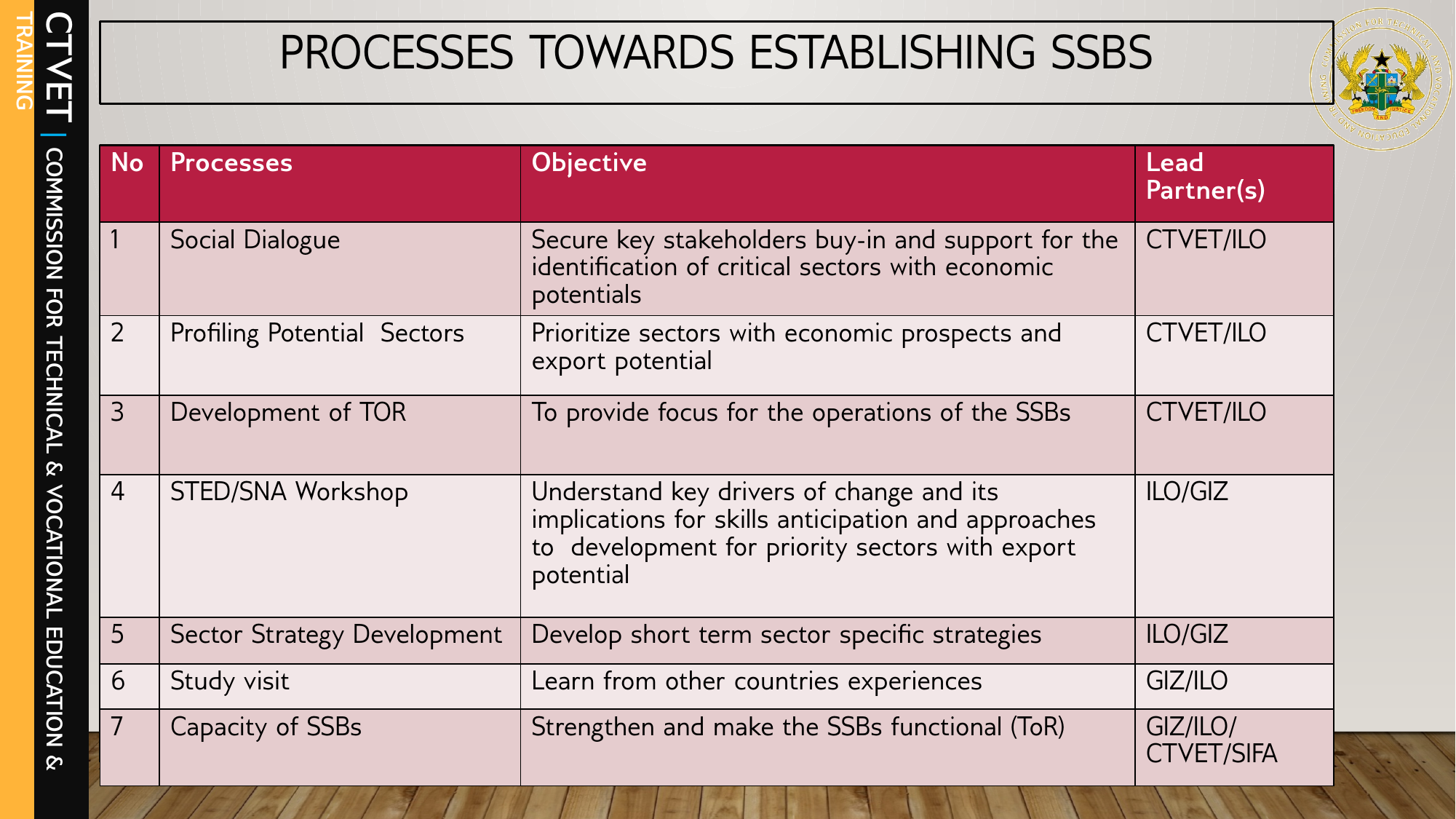

# PROCESSES TOWARDS ESTABLISHING SSBs

| No | Processes | Objective | Lead Partner(s) |
| --- | --- | --- | --- |
| 1 | Social Dialogue | Secure key stakeholders buy-in and support for the identification of critical sectors with economic potentials | CTVET/ILO |
| 2 | Profiling Potential Sectors | Prioritize sectors with economic prospects and export potential | CTVET/ILO |
| 3 | Development of TOR | To provide focus for the operations of the SSBs | CTVET/ILO |
| 4 | STED/SNA Workshop | Understand key drivers of change and its implications for skills anticipation and approaches to development for priority sectors with export potential | ILO/GIZ |
| 5 | Sector Strategy Development | Develop short term sector specific strategies | ILO/GIZ |
| 6 | Study visit | Learn from other countries experiences | GIZ/ILO |
| 7 | Capacity of SSBs | Strengthen and make the SSBs functional (ToR) | GIZ/ILO/CTVET/SIFA |